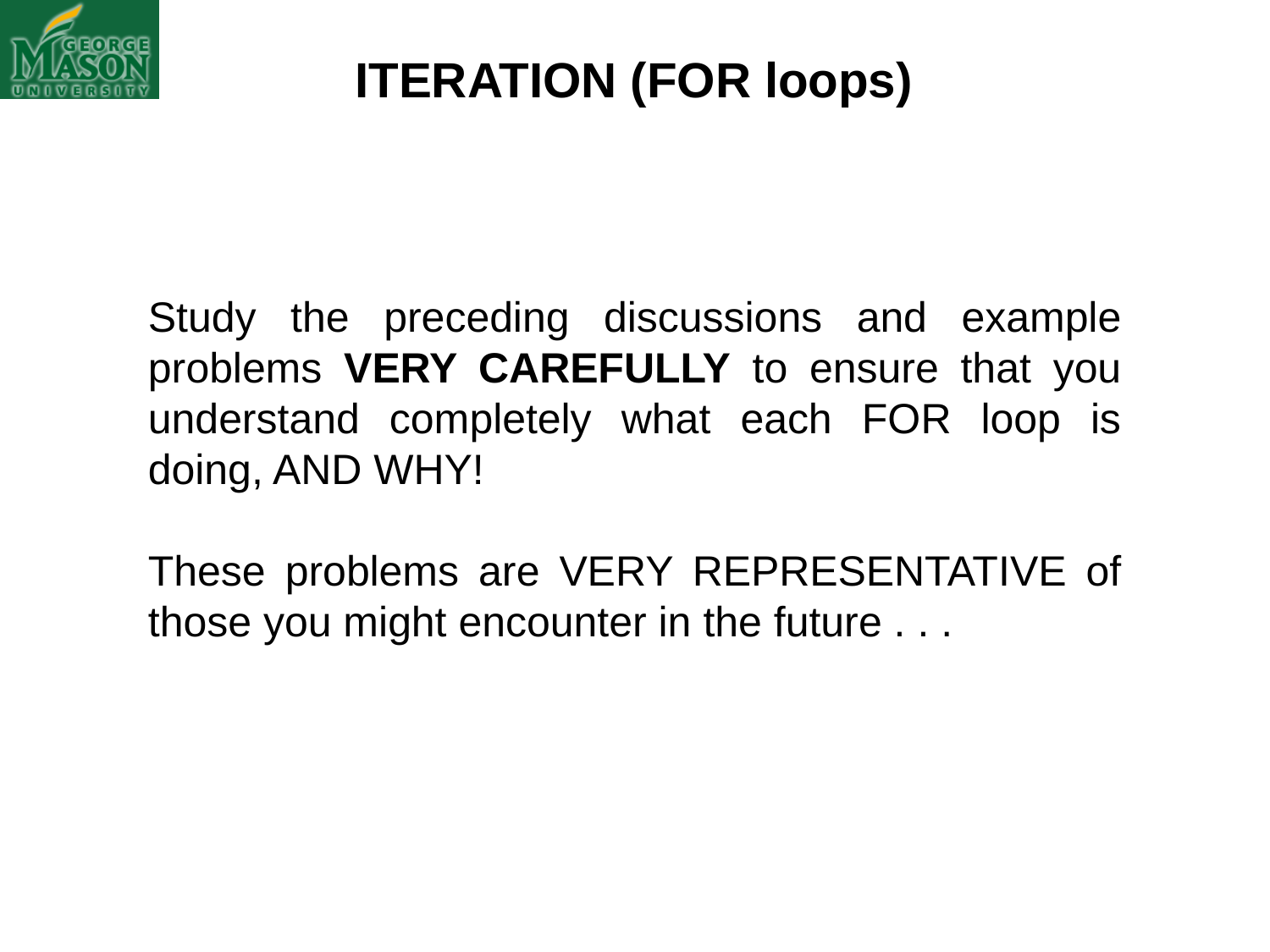

ITERATION (FOR loops)
Study the preceding discussions and example problems VERY CAREFULLY to ensure that you understand completely what each FOR loop is doing, AND WHY!

These problems are VERY REPRESENTATIVE of those you might encounter in the future . . .